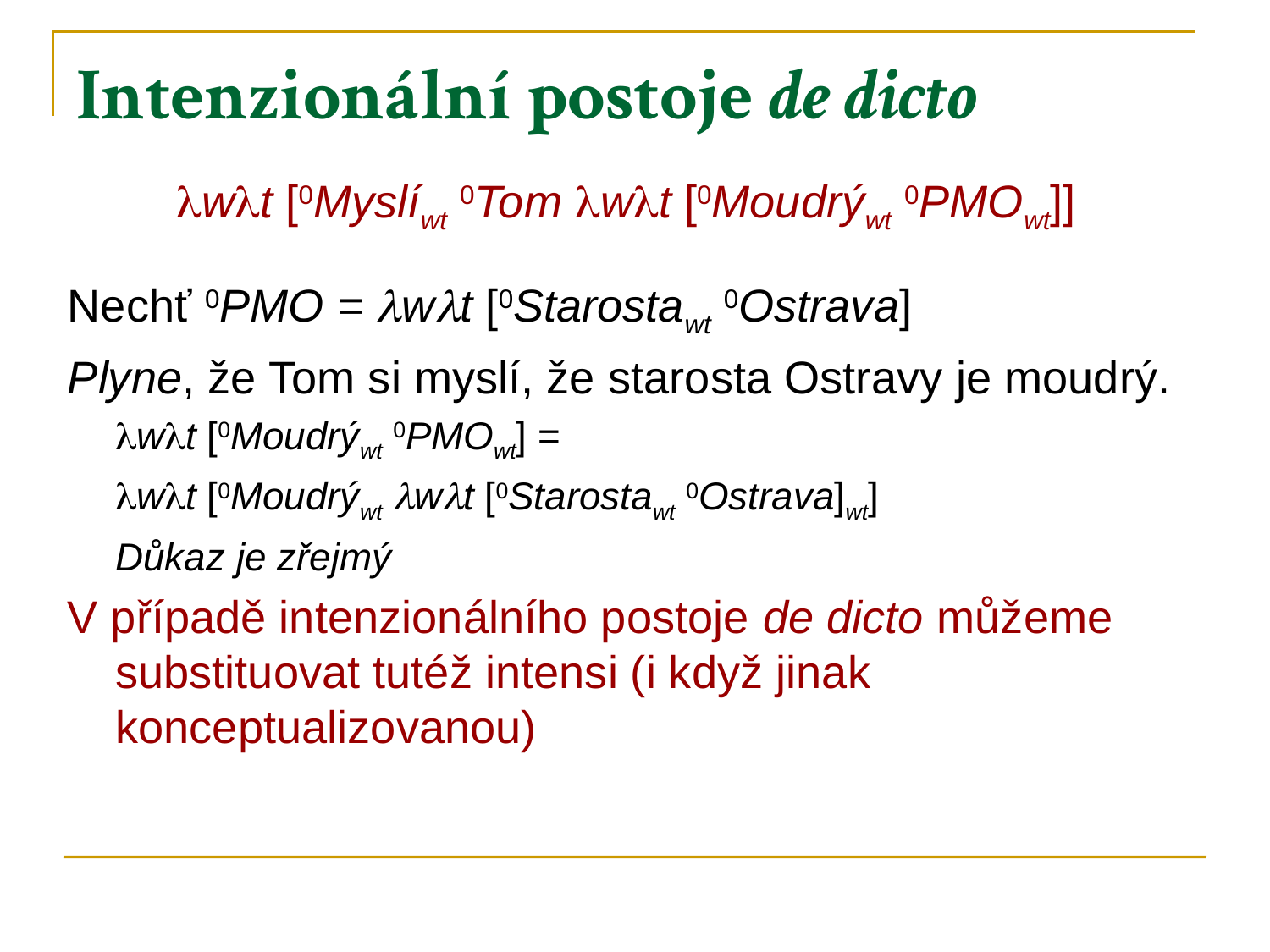

# Intenzionální postoje de dicto
λwλt [0Myslíwt 0Tom λwλt [0Moudrýwt 0PMOwt]]
Nechť 0PMO = λwλt [0Starostawt 0Ostrava]
Plyne, že Tom si myslí, že starosta Ostravy je moudrý.
λwλt [0Moudrýwt 0PMOwt] =
λwλt [0Moudrýwt λwλt [0Starostawt 0Ostrava]wt]
Důkaz je zřejmý
V případě intenzionálního postoje de dicto můžeme substituovat tutéž intensi (i když jinak konceptualizovanou)